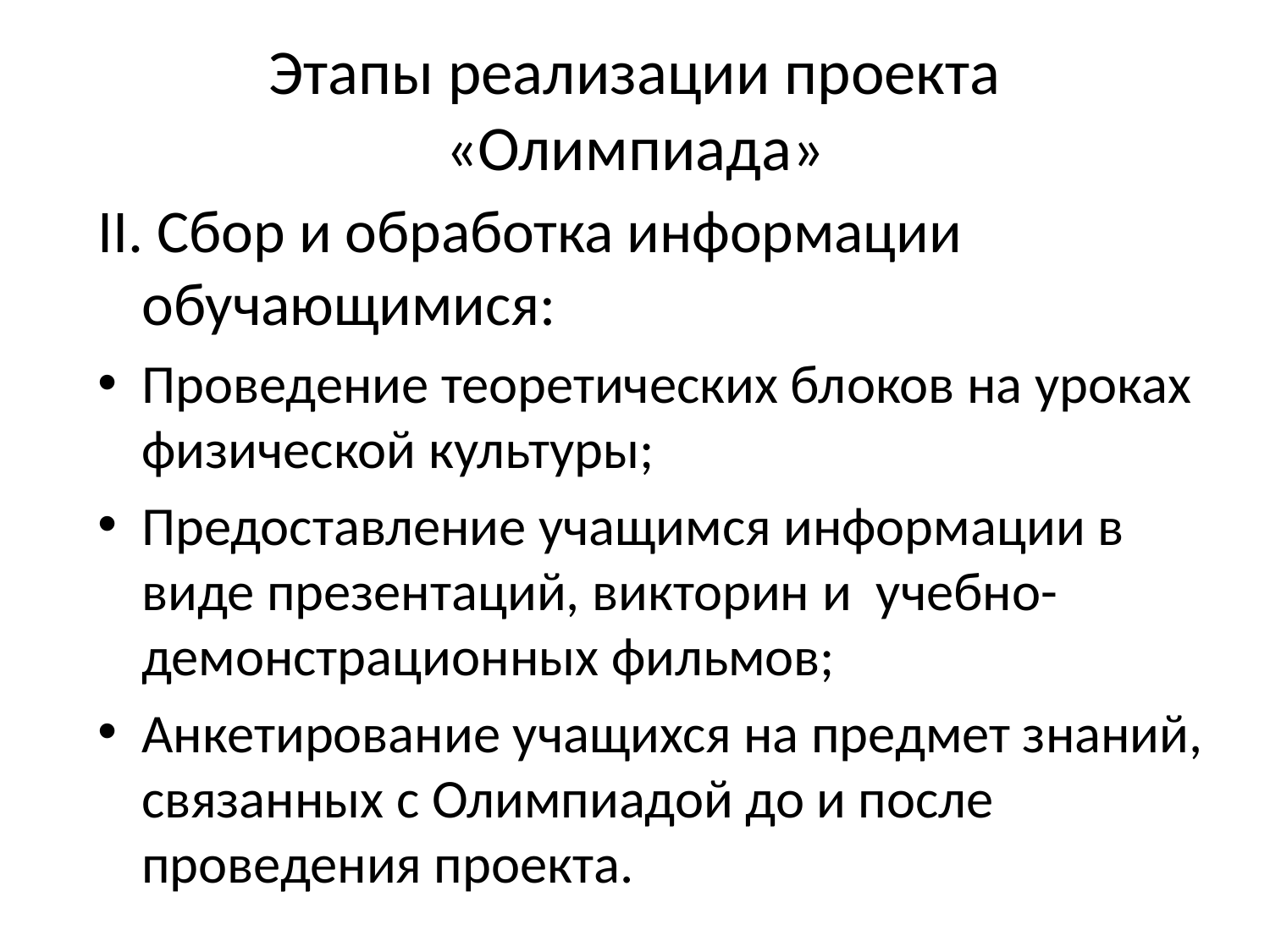

# Этапы реализации проекта «Олимпиада»
II. Сбор и обработка информации обучающимися:
Проведение теоретических блоков на уроках физической культуры;
Предоставление учащимся информации в виде презентаций, викторин и  учебно-демонстрационных фильмов;
Анкетирование учащихся на предмет знаний, связанных с Олимпиадой до и после проведения проекта.